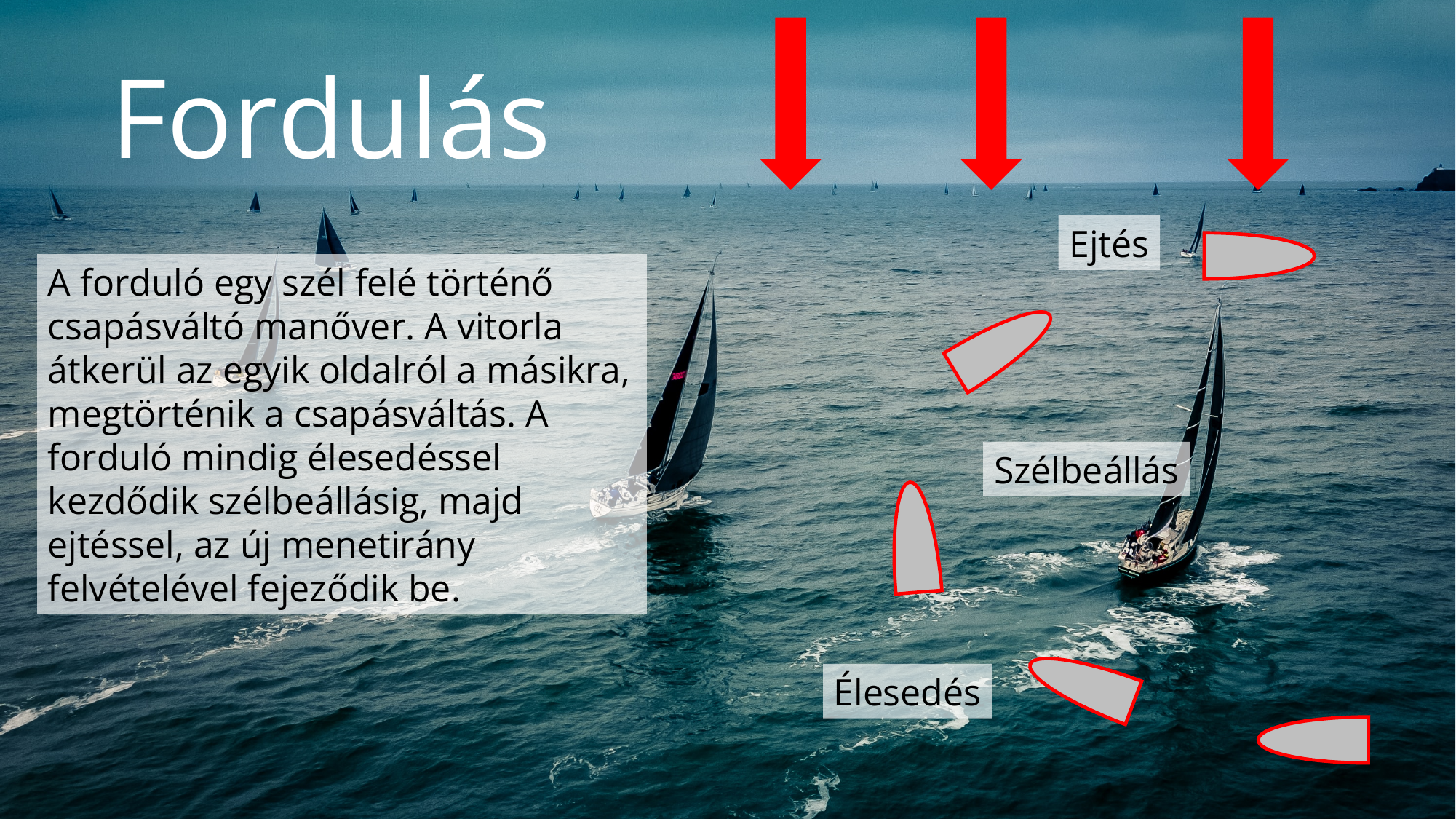

# Fordulás

Ejtés
A forduló egy szél felé történő csapásváltó manőver. A vitorla átkerül az egyik oldalról a másikra, megtörténik a csapásváltás. A forduló mindig élesedéssel kezdődik szélbeállásig, majd ejtéssel, az új menetirány felvételével fejeződik be.

Szélbeállás

Élesedés